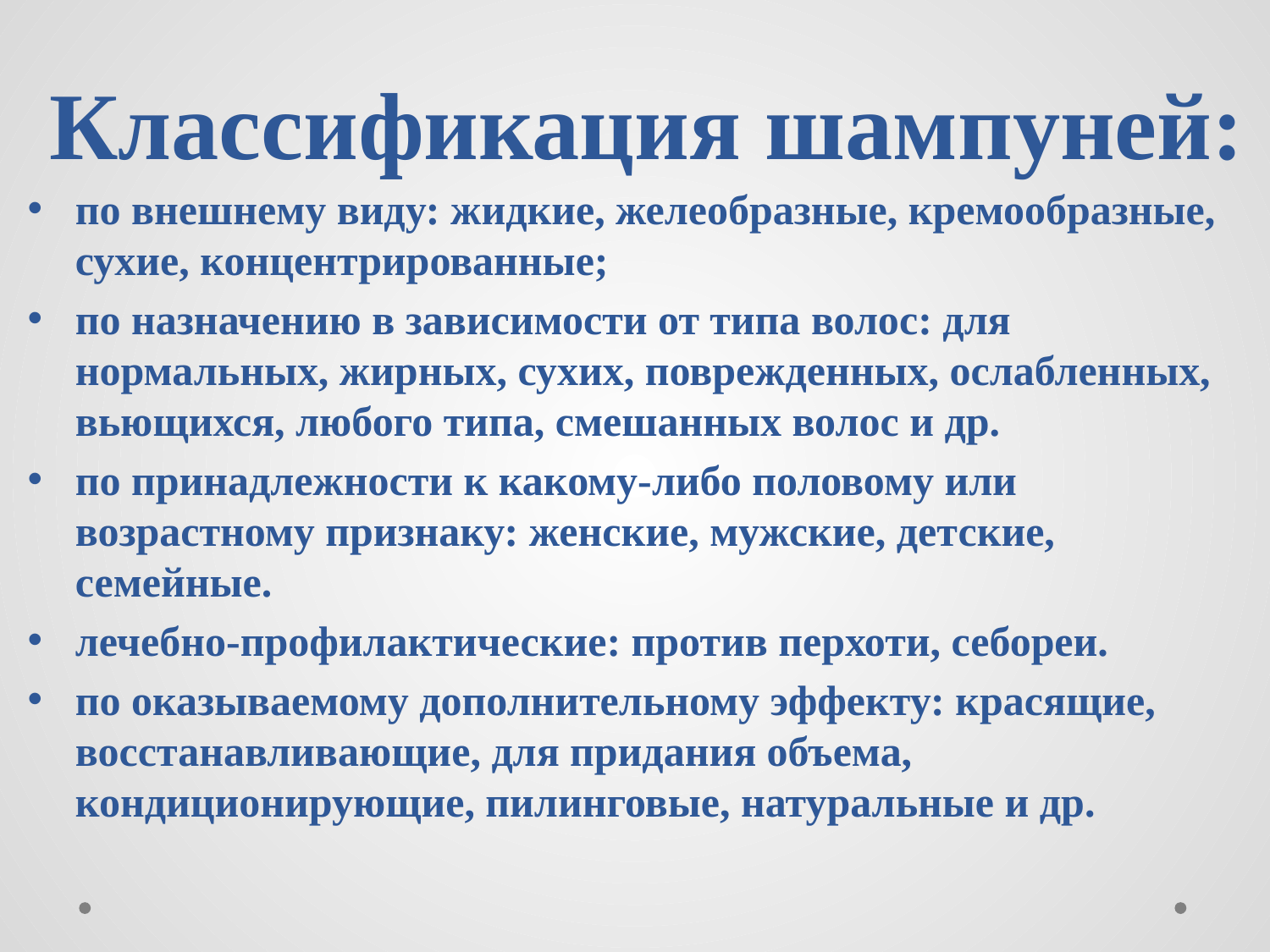

# Классификация шампуней:
по внешнему виду: жидкие, желеобразные, кремообразные, сухие, концентрированные;
по назначению в зависимости от типа волос: для нормальных, жирных, сухих, поврежденных, ослабленных, вьющихся, любого типа, смешанных волос и др.
по принадлежности к какому-либо половому или возрастному признаку: женские, мужские, детские, семейные.
лечебно-профилактические: против перхоти, себореи.
по оказываемому дополнительному эффекту: красящие, восстанавливающие, для придания объема, кондиционирующие, пилинговые, натуральные и др.